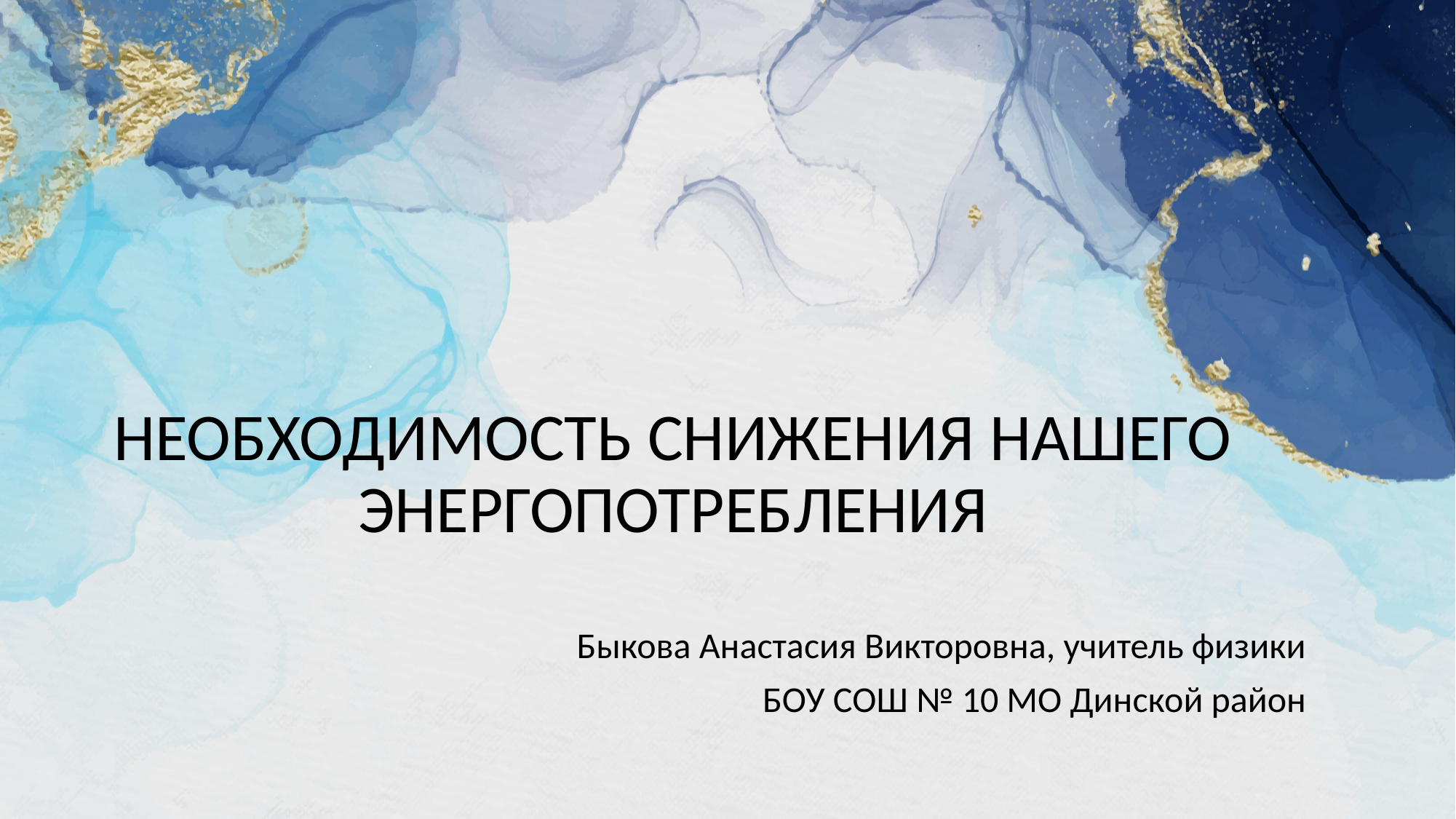

# НЕОБХОДИМОСТЬ СНИЖЕНИЯ НАШЕГО ЭНЕРГОПОТРЕБЛЕНИЯ
Быкова Анастасия Викторовна, учитель физики
БОУ СОШ № 10 МО Динской район